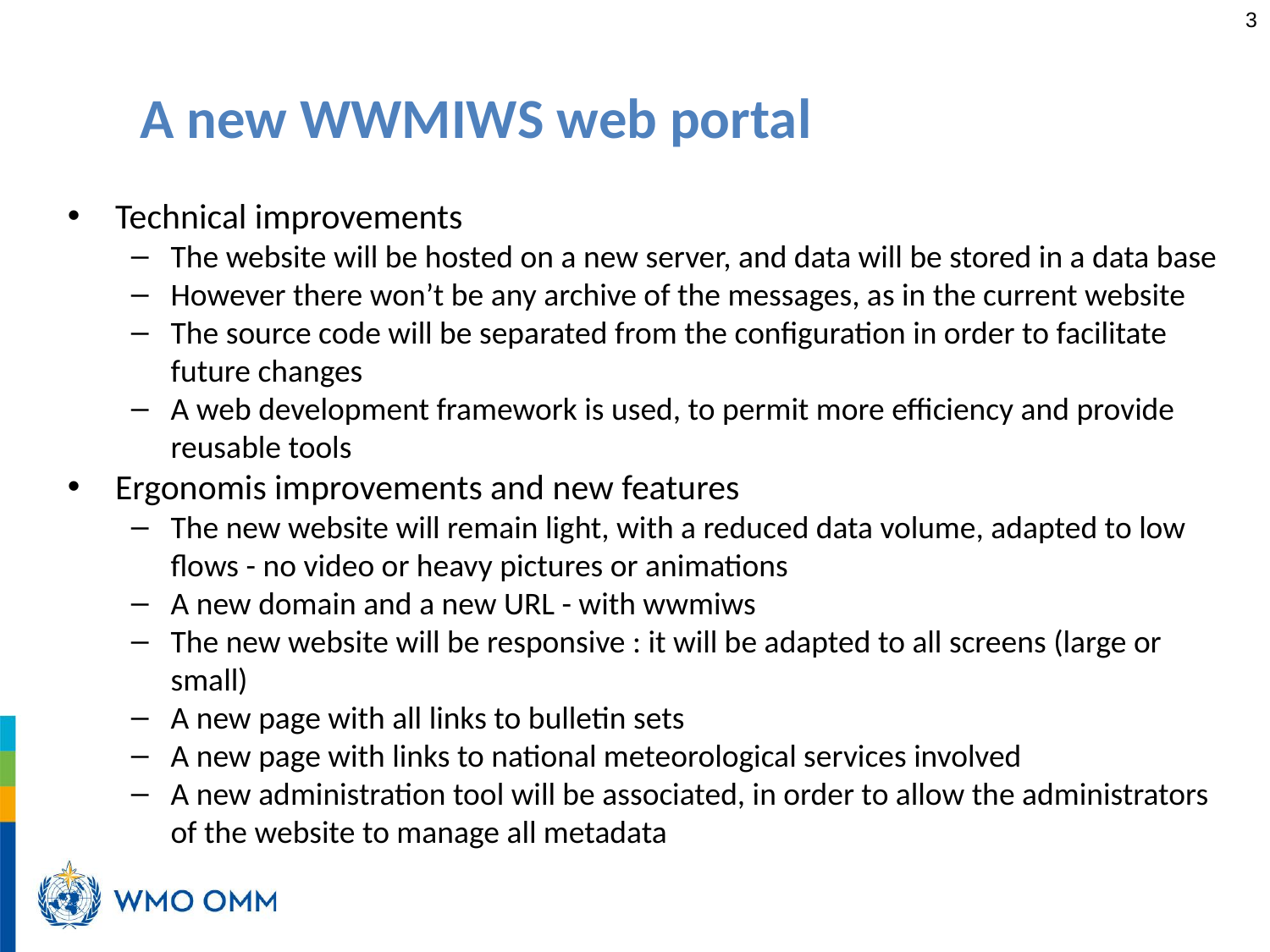

3
A new WWMIWS web portal

Technical improvements
The website will be hosted on a new server, and data will be stored in a data base
However there won’t be any archive of the messages, as in the current website
The source code will be separated from the configuration in order to facilitate future changes
A web development framework is used, to permit more efficiency and provide reusable tools
Ergonomis improvements and new features
The new website will remain light, with a reduced data volume, adapted to low flows - no video or heavy pictures or animations
A new domain and a new URL - with wwmiws
The new website will be responsive : it will be adapted to all screens (large or small)
A new page with all links to bulletin sets
A new page with links to national meteorological services involved
A new administration tool will be associated, in order to allow the administrators of the website to manage all metadata